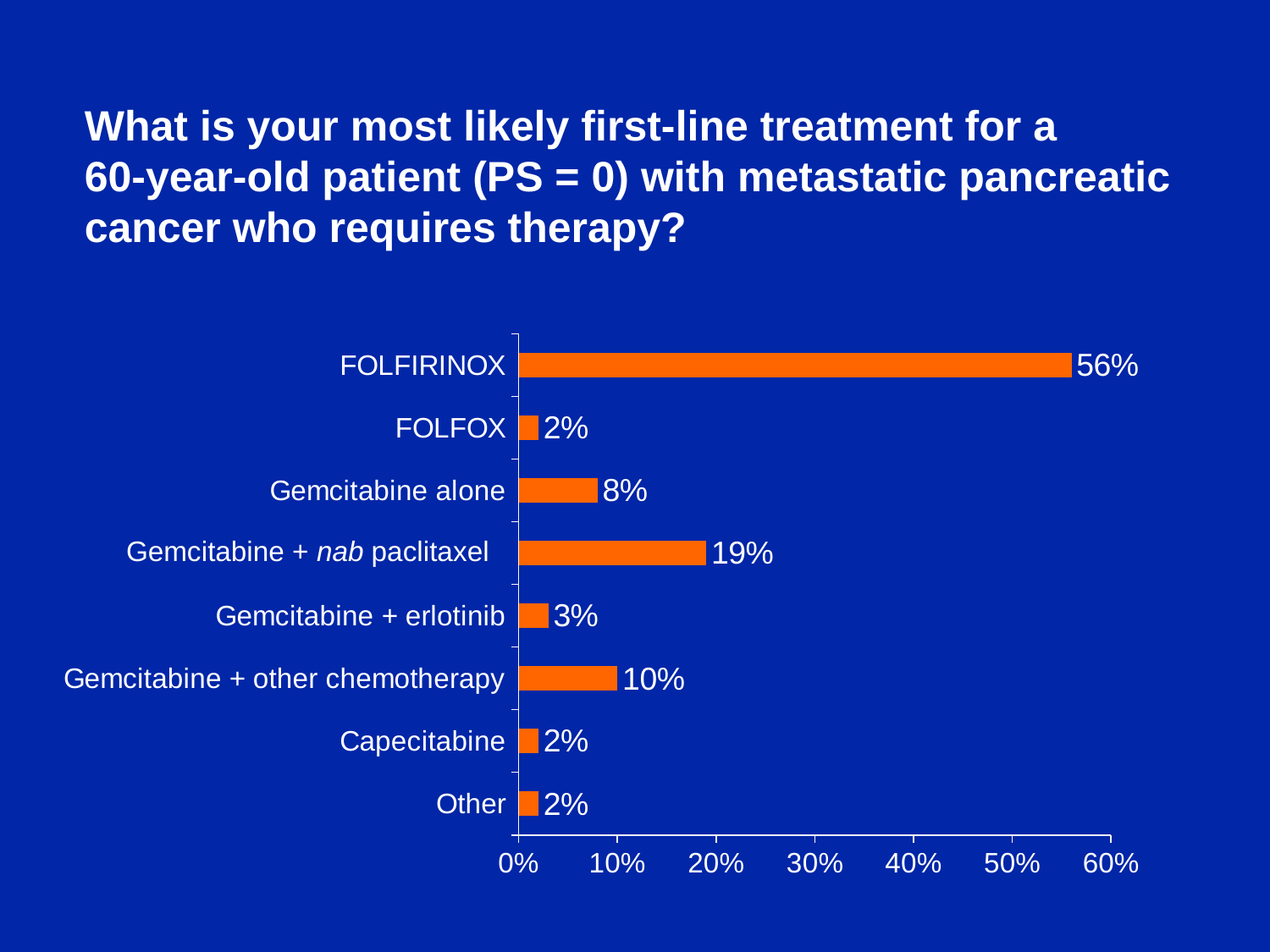

What is your most likely first-line treatment for a
60-year-old patient (PS = 0) with metastatic pancreatic cancer who requires therapy?

### Chart

| Category | Series 1 |
|---|---|
| Other | 0.02 |
| Capecitabine | 0.02 |
| Gemcitabine + other chemotherapy | 0.1 |
| Gemcitabine + erlotinib | 0.03 |
|  | 0.19 |
| Gemcitabine alone | 0.08 |
| FOLFOX | 0.02 |
| FOLFIRINOX | 0.56 |
Gemcitabine + nab paclitaxel